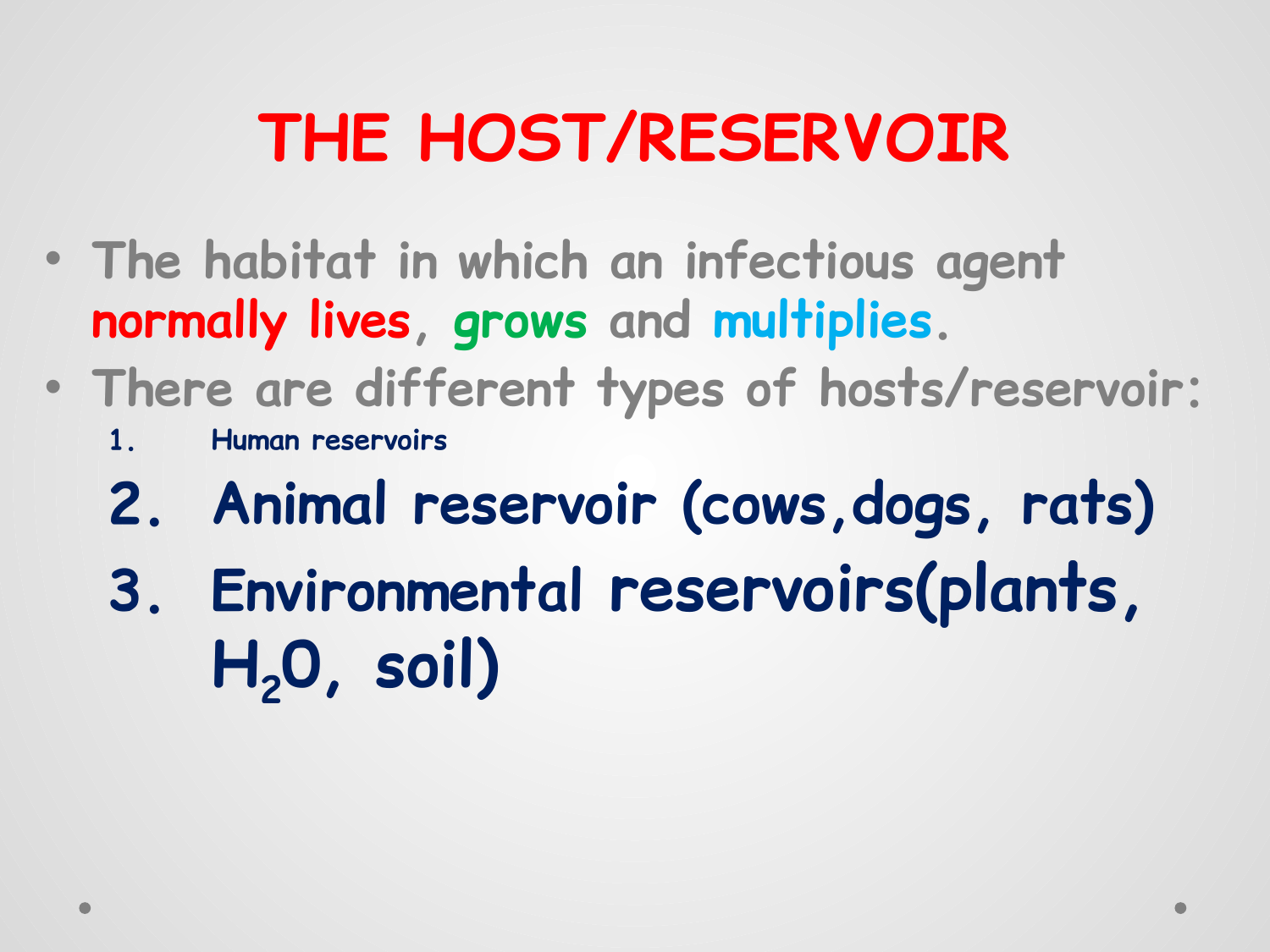

# THE HOST/RESERVOIR
The habitat in which an infectious agent normally lives, grows and multiplies.
There are different types of hosts/reservoir:
Human reservoirs
Animal reservoir (cows,dogs, rats)
Environmental reservoirs(plants, H20, soil)